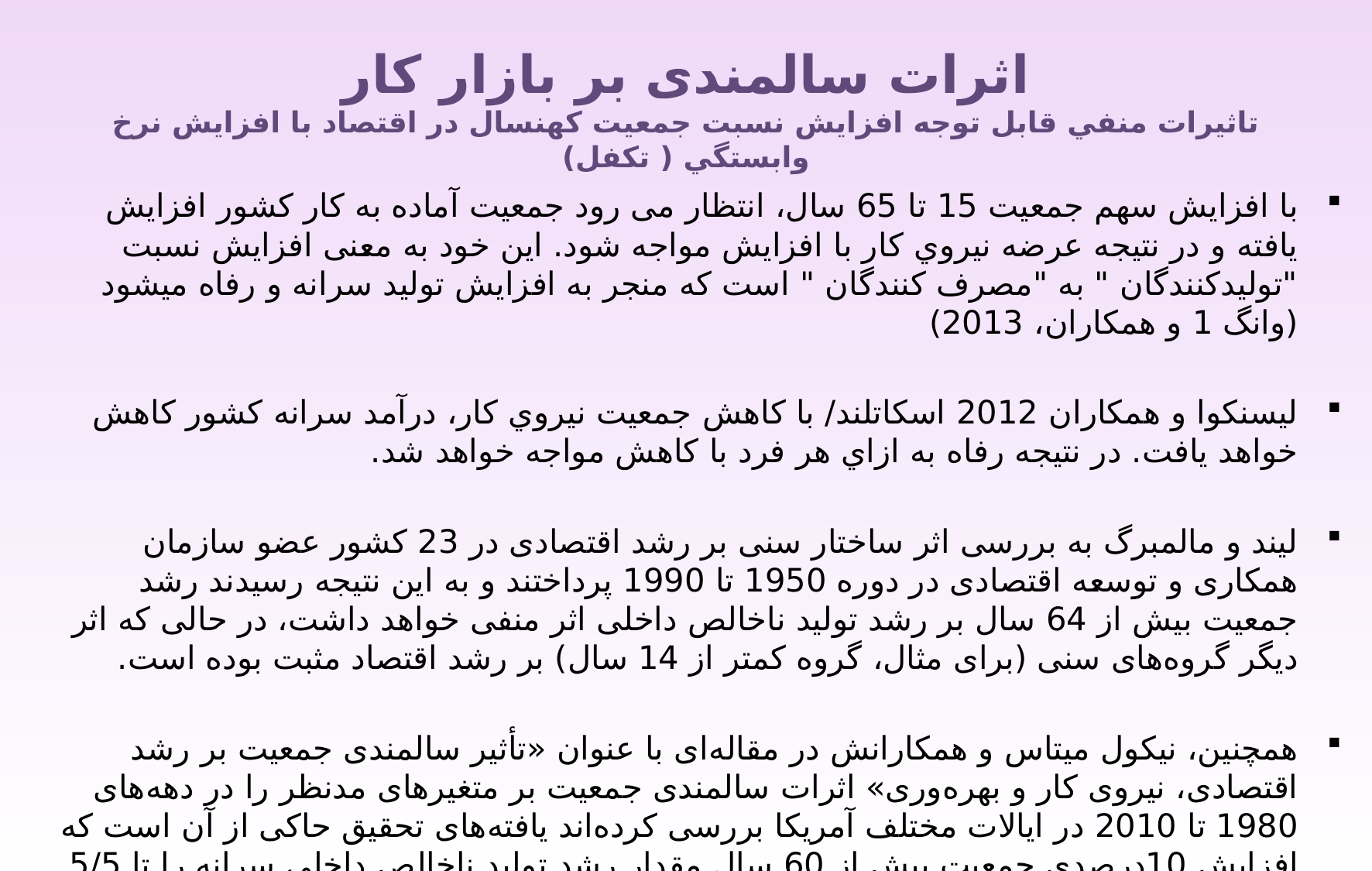

# اثرات سالمندی بر بازار کار تاثيرات منفي قابل توجه افزايش نسبت جمعيت كهنسال در اقتصاد با افزايش نرخ وابستگي ( تكفل)
با افزایش سهم جمعیت 15 تا 65 سال، انتظار می رود جمعیت آماده به کار کشور افزایش یافته و در نتیجه عرضه نیروي کار با افزایش مواجه شود. این خود به معنی افزایش نسبت "تولیدکنندگان " به "مصرف کنندگان " است که منجر به افزایش تولید سرانه و رفاه میشود (وانگ 1 و همکاران، 2013)

لیسنکوا و همکاران 2012 اسکاتلند/ با کاهش جمعیت نیروي کار، درآمد سرانه کشور کاهش خواهد یافت. در نتیجه رفاه به ازاي هر فرد با کاهش مواجه خواهد شد.

لیند و مالمبرگ به بررسی اثر ساختار سنی بر رشد اقتصادی در 23 کشور عضو سازمان همکاری و توسعه اقتصادی در دوره 1950 تا 1990 پرداختند و به این نتیجه رسیدند رشد جمعیت بیش از 64 سال بر رشد تولید ناخالص داخلی اثر منفی خواهد داشت، در حالی ‌که اثر دیگر گروه‌های سنی (برای مثال، گروه‌ کمتر از 14 سال) بر رشد اقتصاد مثبت بوده است.

همچنین، نیکول میتاس و همکارانش در مقاله‌ای با عنوان «تأثیر سالمندی جمعیت بر رشد اقتصادی، نیروی کار و بهره‌وری» اثرات سالمندی جمعیت بر متغیرهای مدنظر را در دهه‌های 1980 تا 2010 در ایالات مختلف آمریکا بررسی کرده‌اند یافته‌های تحقیق حاکی از آن است که افزایش 10‌درصدی جمعیت بیش از 60 سال مقدار رشد تولید ناخالص داخلی سرانه را تا 5/5 درصد کاهش می‌دهد.